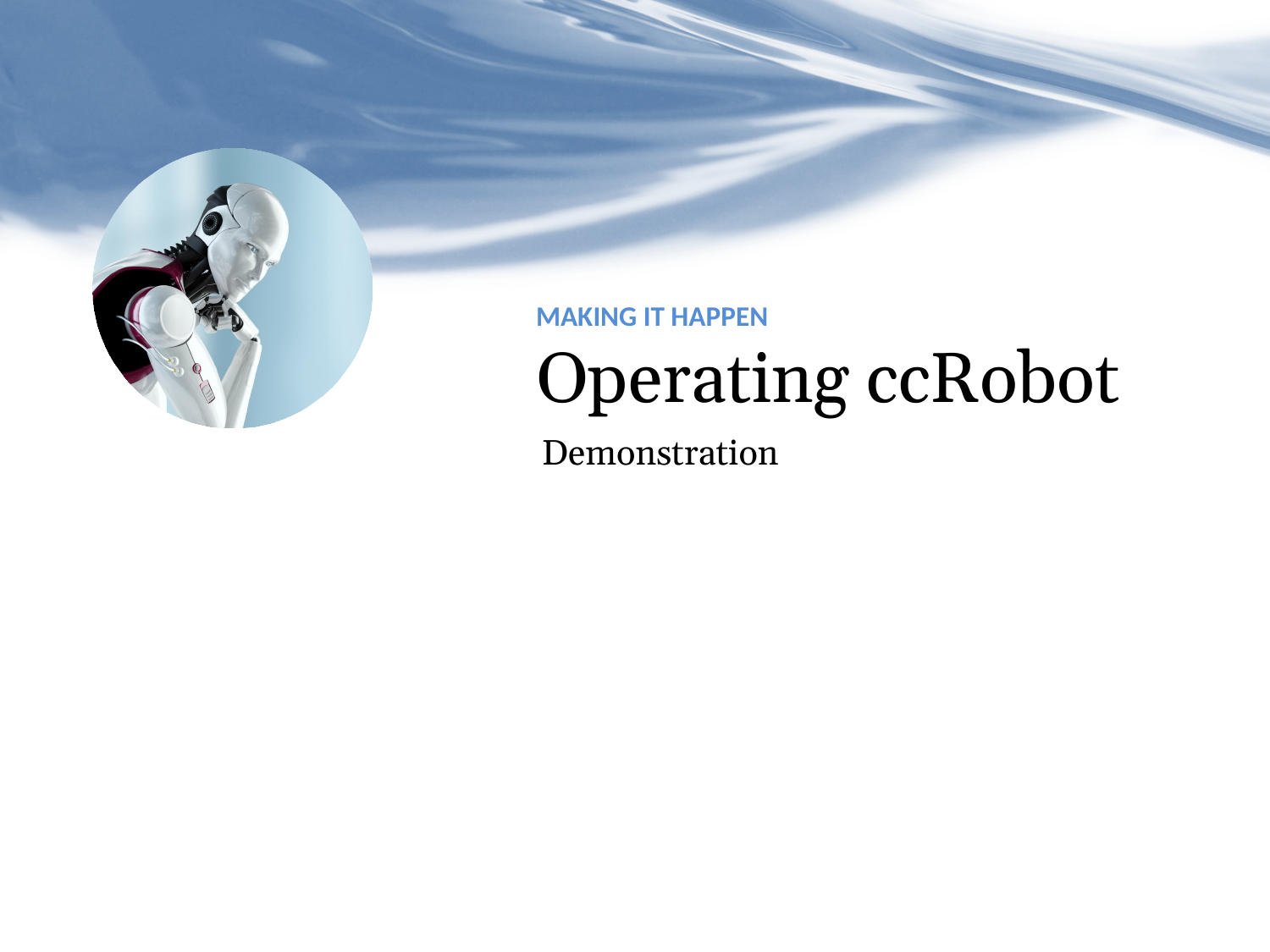

# MAKING IT HAPPEN Operating ccRobot
Demonstration